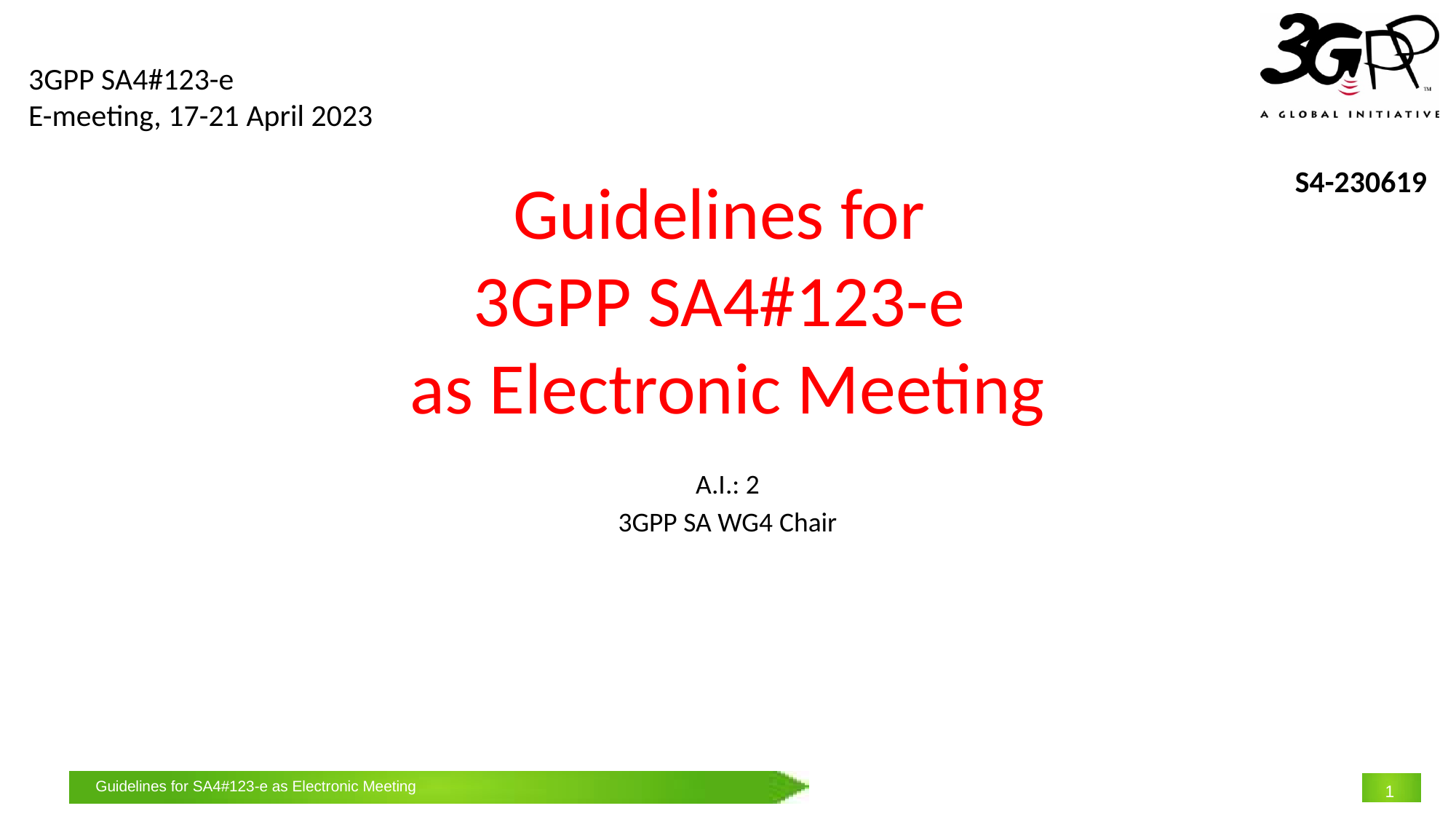

3GPP SA4#123-e
E-meeting, 17-21 April 2023
S4-230619
# Guidelines for 3GPP SA4#123-e as Electronic Meeting
A.I.: 2
3GPP SA WG4 Chair
1